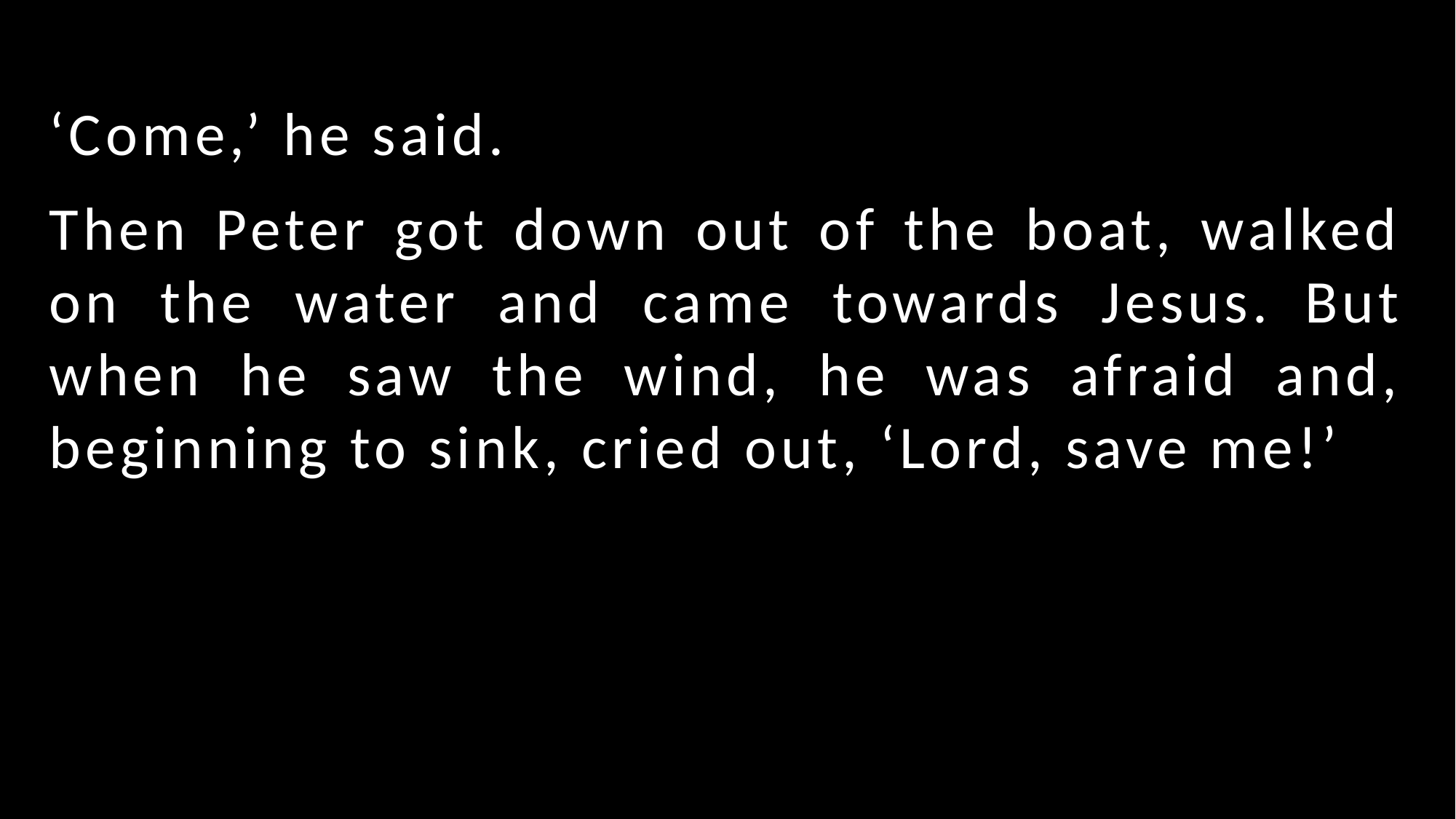

‘Come,’ he said.

Then Peter got down out of the boat, walked on the water and came towards Jesus.  But when he saw the wind, he was afraid and, beginning to sink, cried out, ‘Lord, save me!’